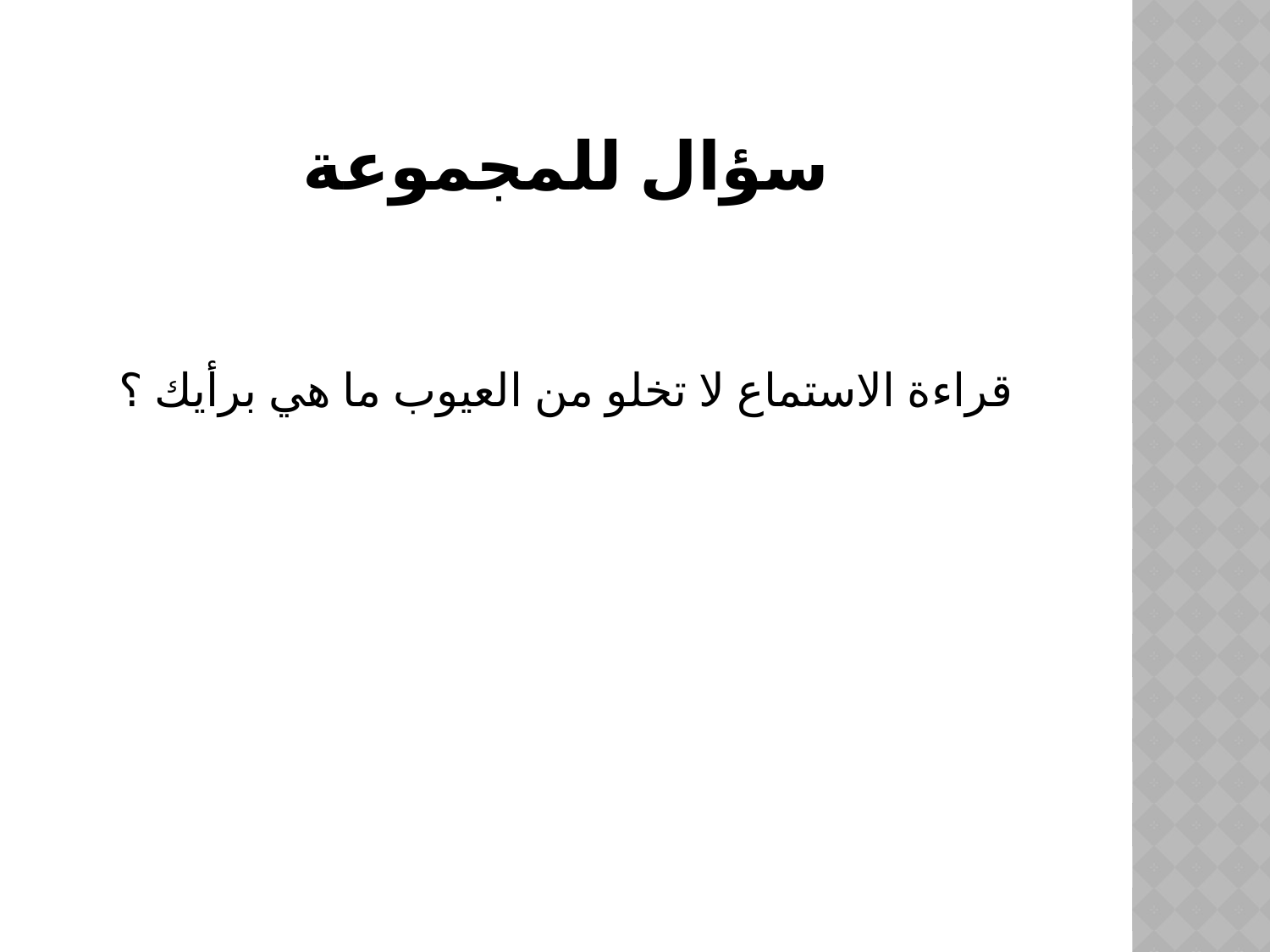

# سؤال للمجموعة

قراءة الاستماع لا تخلو من العيوب ما هي برأيك ؟